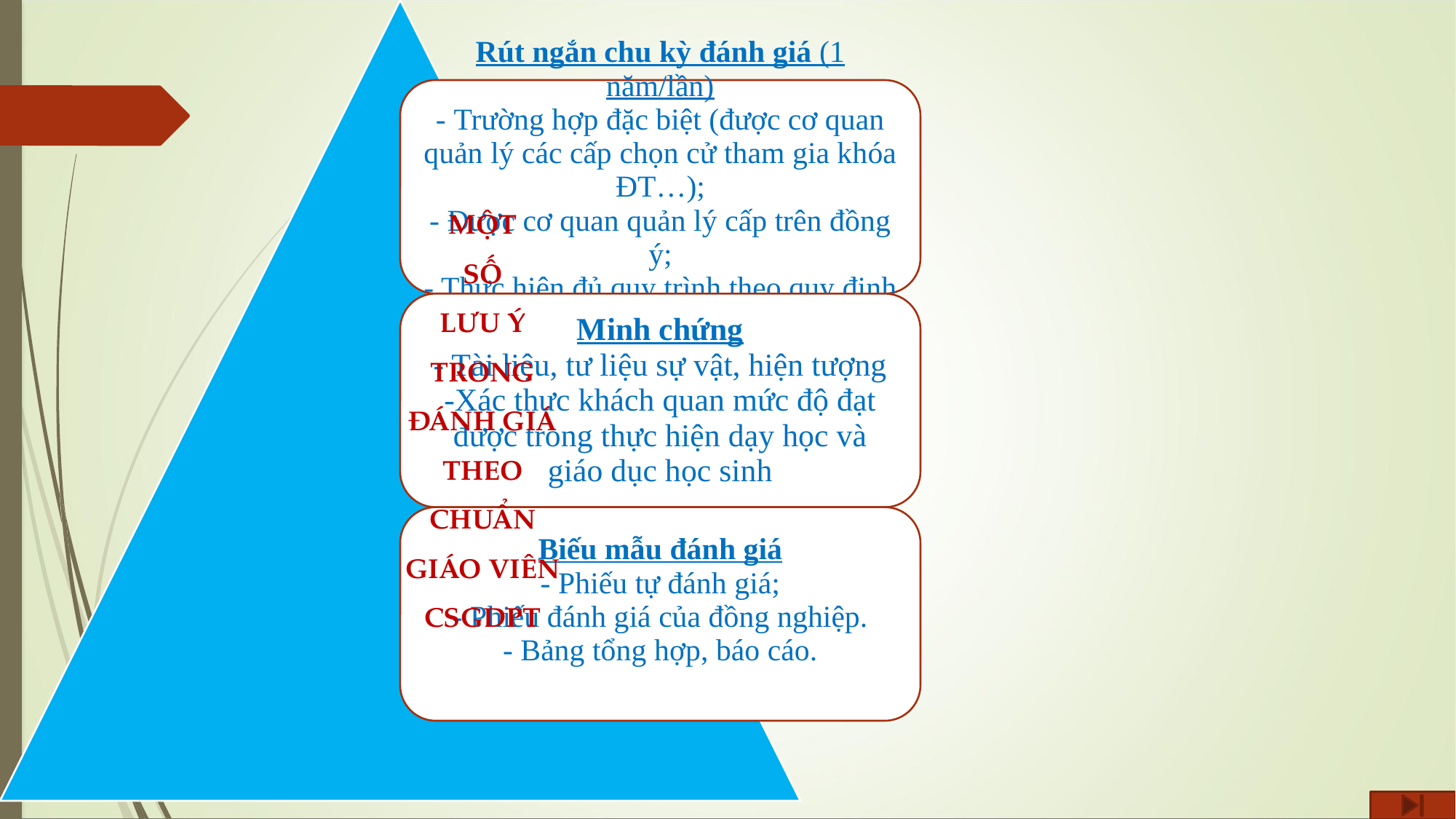

Rút ngắn chu kỳ đánh giá (1 năm/lần)
- Trường hợp đặc biệt (được cơ quan quản lý các cấp chọn cử tham gia khóa ĐT…);
- Tài liệu, tư liệu sự vật, hiện tượng
Biếu mẫu đánh giá
- Phiếu tự đánh giá;
- Phiếu đánh giá của đồng nghiệp.
- Bảng tổng hợp, báo cáo.
MỘT
 SỐ
LƯU Ý TRONG ĐÁNH GIÁ THEO CHUẨN GIÁO VIÊN CSGDPT